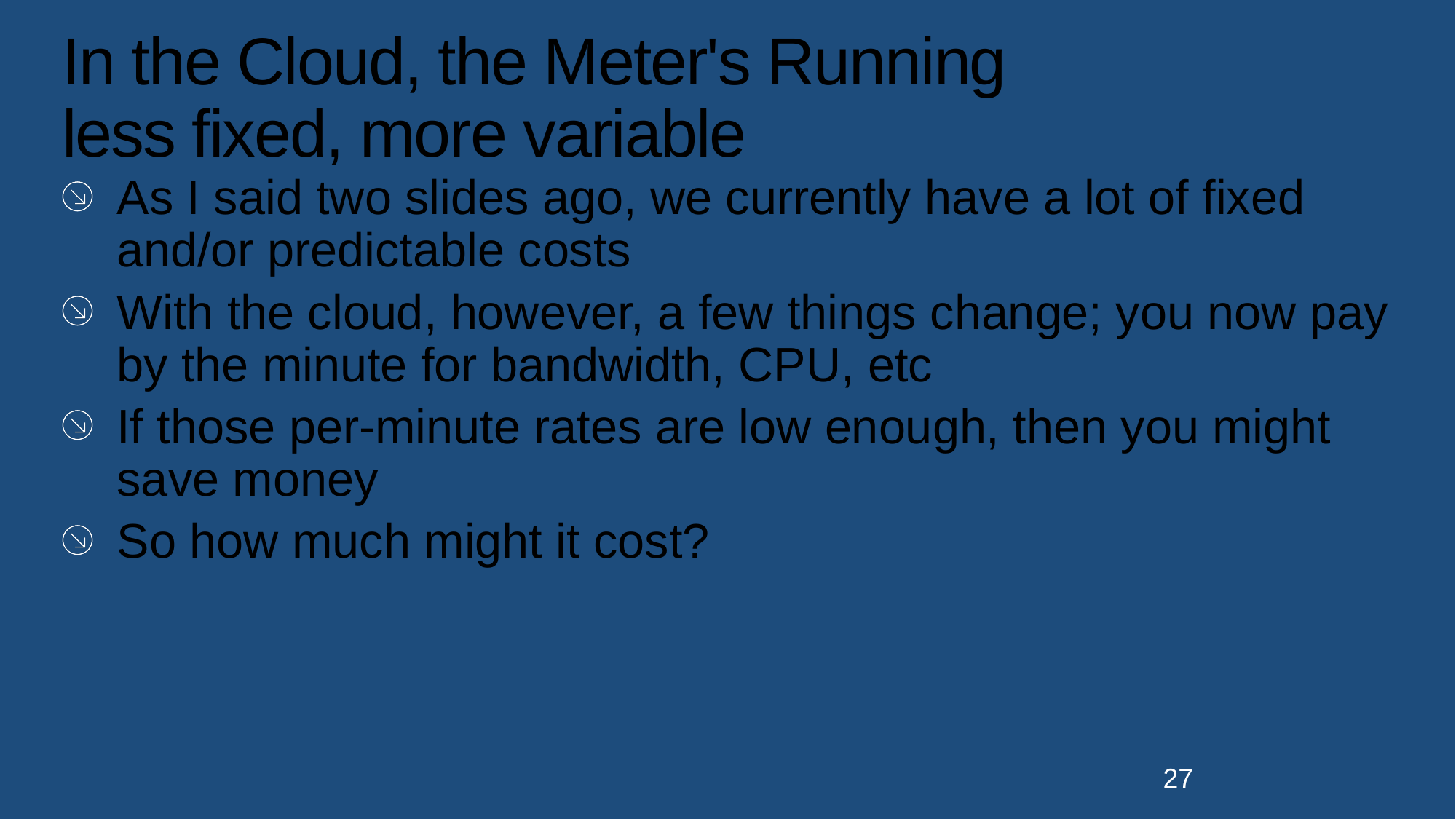

# In the Cloud, the Meter's Running less fixed, more variable
As I said two slides ago, we currently have a lot of fixed and/or predictable costs
With the cloud, however, a few things change; you now pay by the minute for bandwidth, CPU, etc
If those per-minute rates are low enough, then you might save money
So how much might it cost?
27